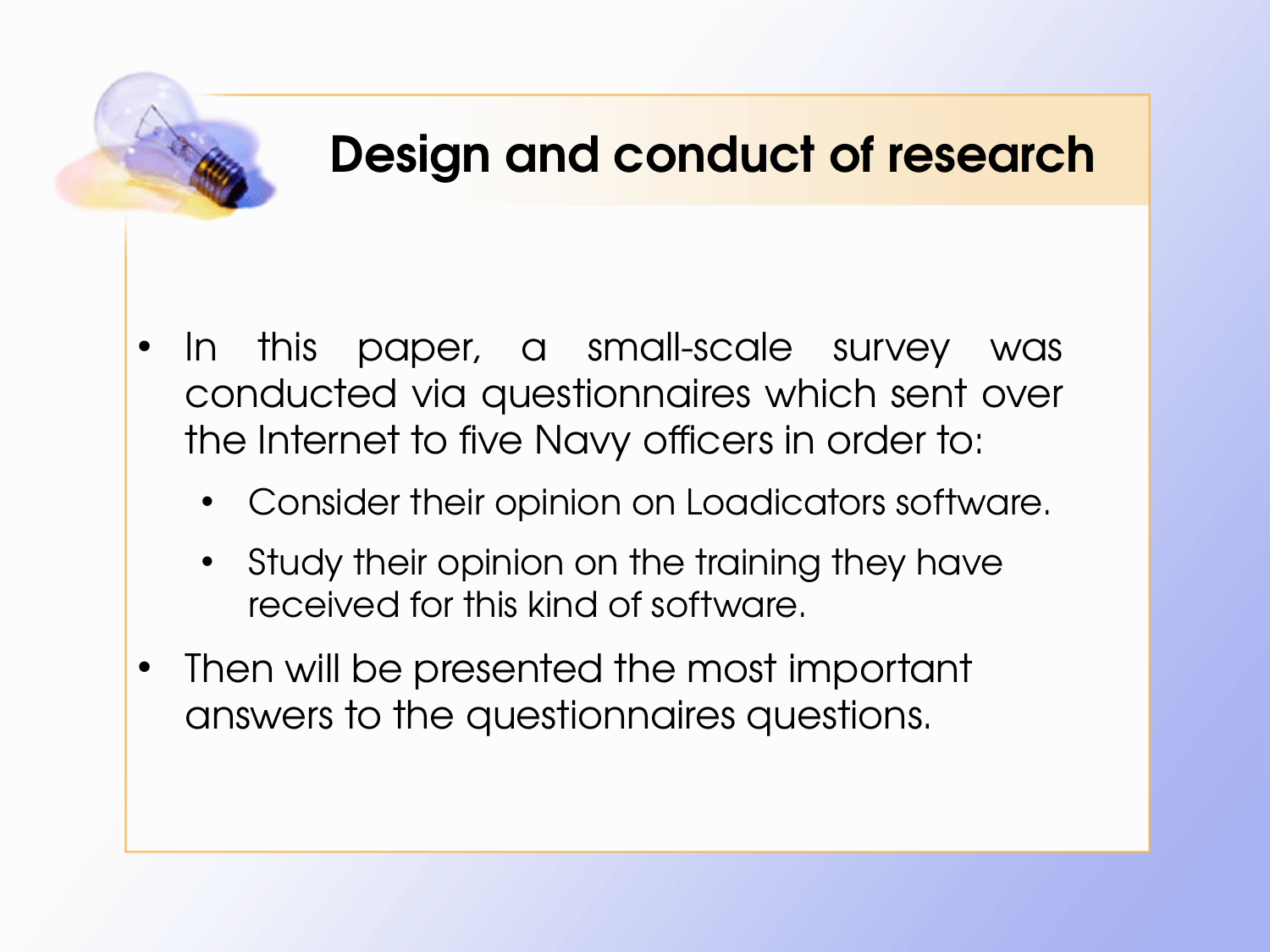

# Design and conduct of research
In this paper, a small-scale survey was conducted via questionnaires which sent over the Internet to five Navy officers in order to:
Consider their opinion on Loadicators software.
Study their opinion on the training they have received for this kind of software.
Then will be presented the most important answers to the questionnaires questions.